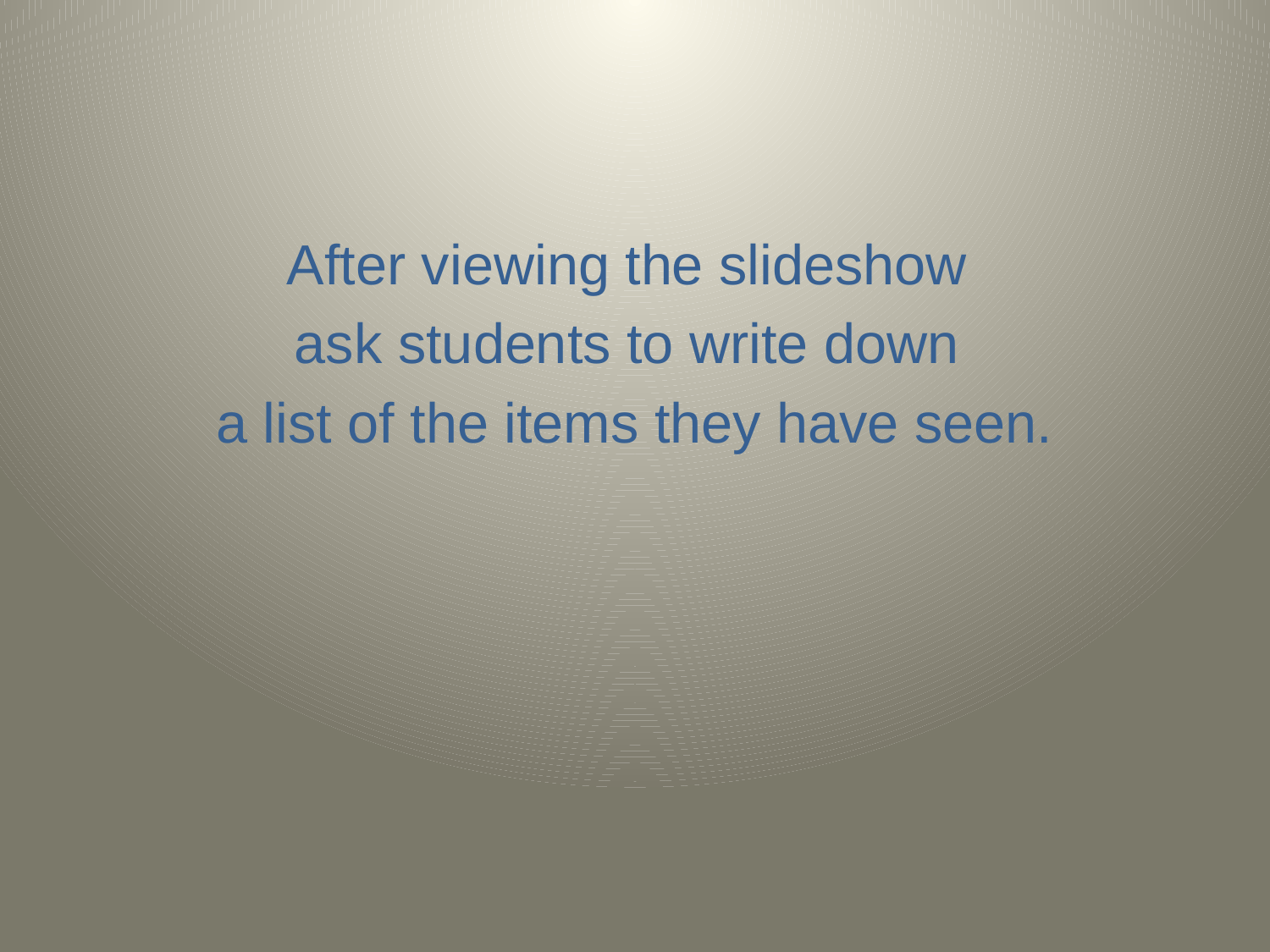

After viewing the slideshow
ask students to write down
a list of the items they have seen.